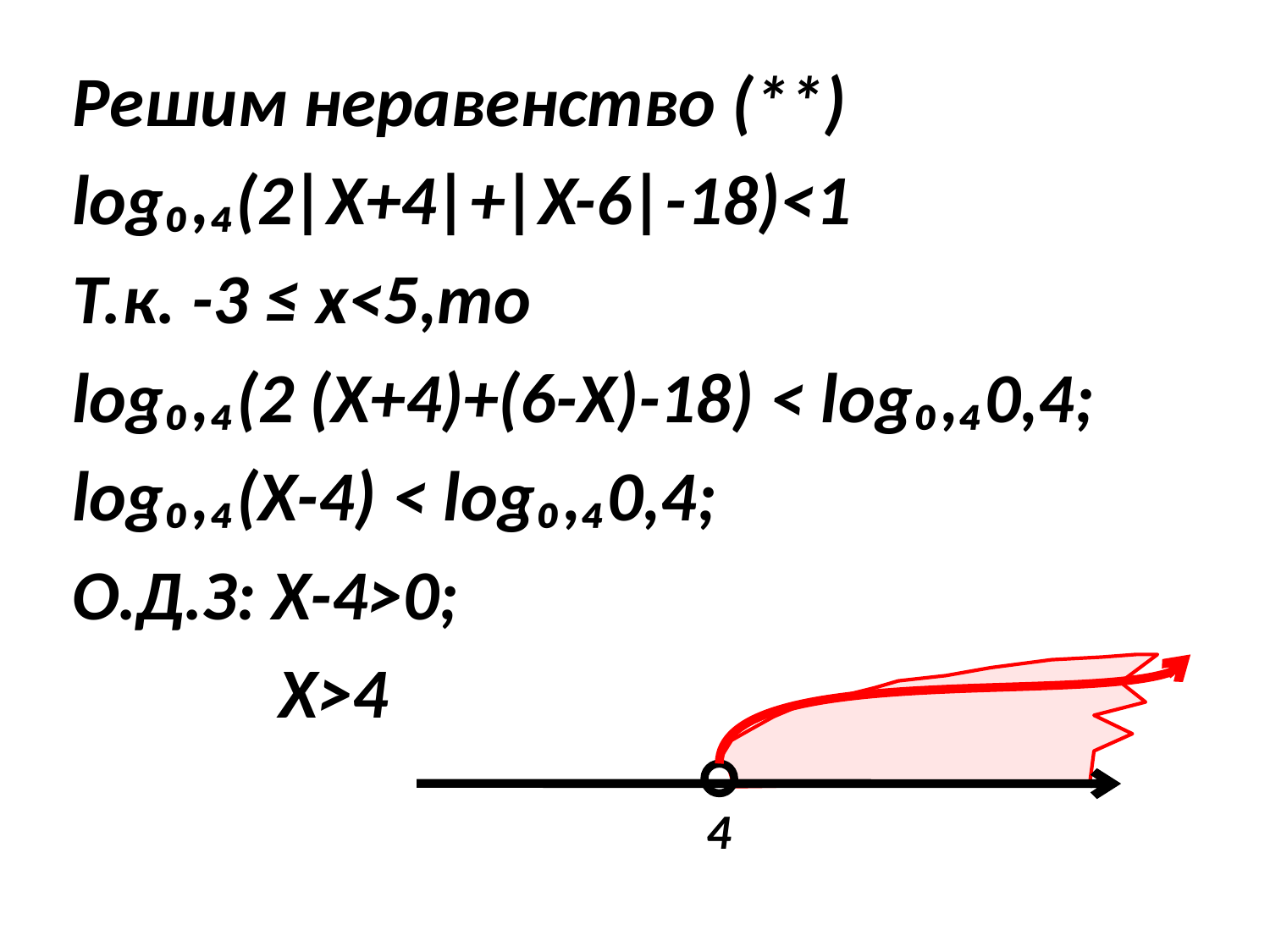

Решим неравенство (**)
log₀,₄(2|X+4|+|X-6|-18)<1
Т.к. -3 ≤ x<5,то
log₀,₄(2 (Х+4)+(6-Х)-18) < log₀,₄0,4;
log₀,₄(Х-4) < log₀,₄0,4;
О.Д.З: Х-4>0;
             Х>4

4